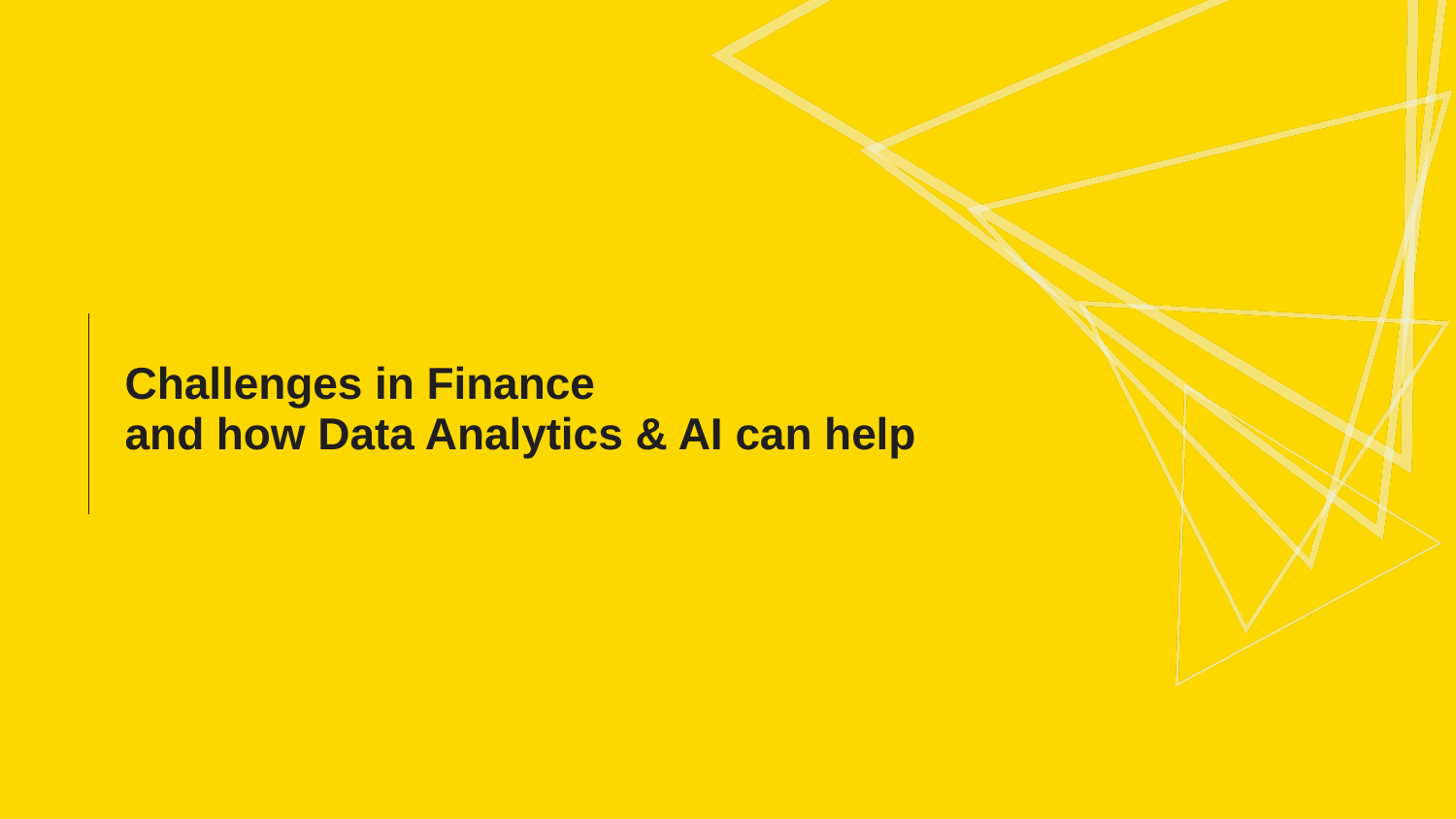

# Challenges in Finance and how Data Analytics & AI can help